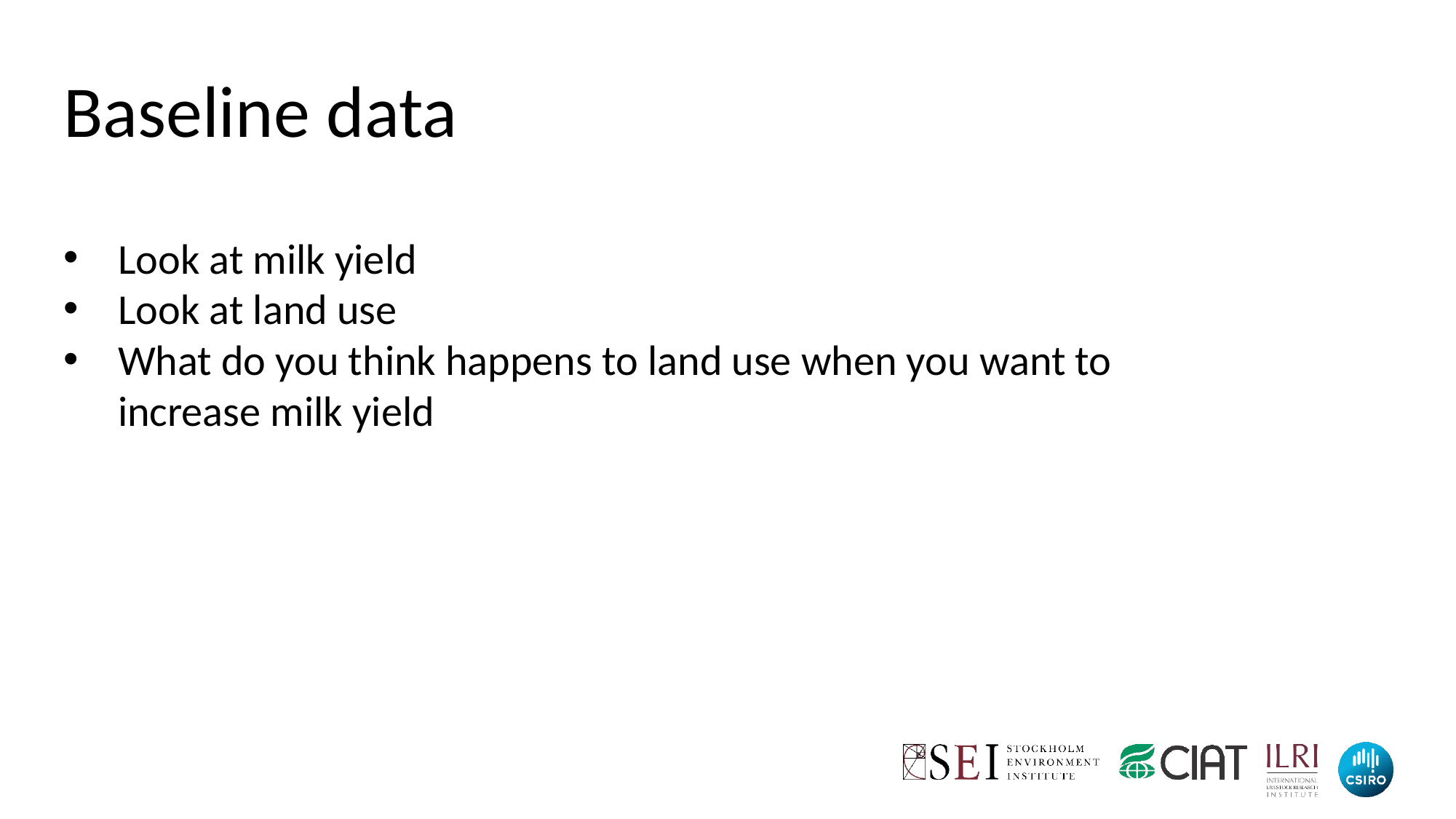

Baseline data
Look at milk yield
Look at land use
What do you think happens to land use when you want to increase milk yield